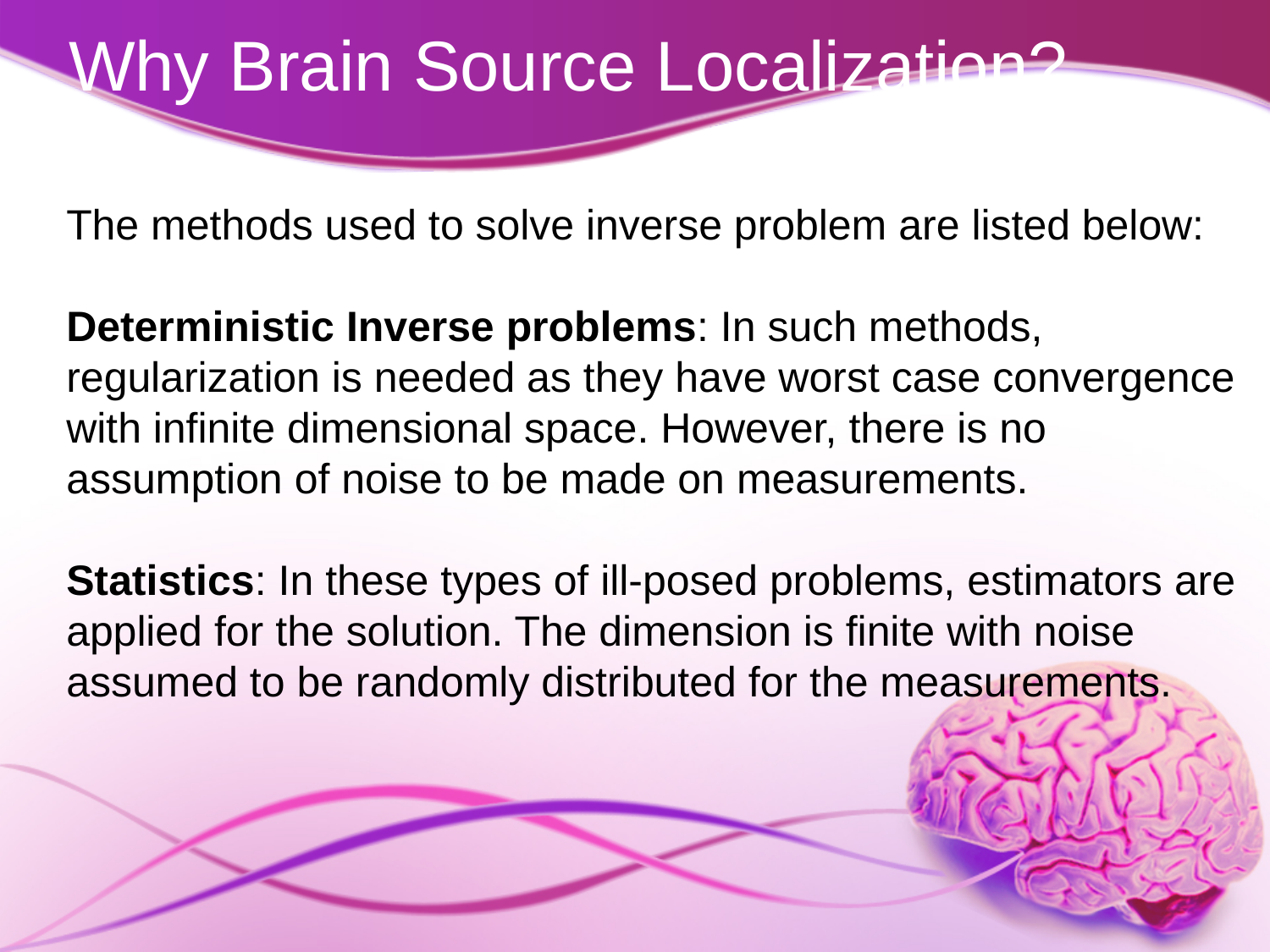

# Why Brain Source Localization?

The methods used to solve inverse problem are listed below:

Deterministic Inverse problems: In such methods, regularization is needed as they have worst case convergence with infinite dimensional space. However, there is no assumption of noise to be made on measurements.

Statistics: In these types of ill-posed problems, estimators are applied for the solution. The dimension is finite with noise assumed to be randomly distributed for the measurements.